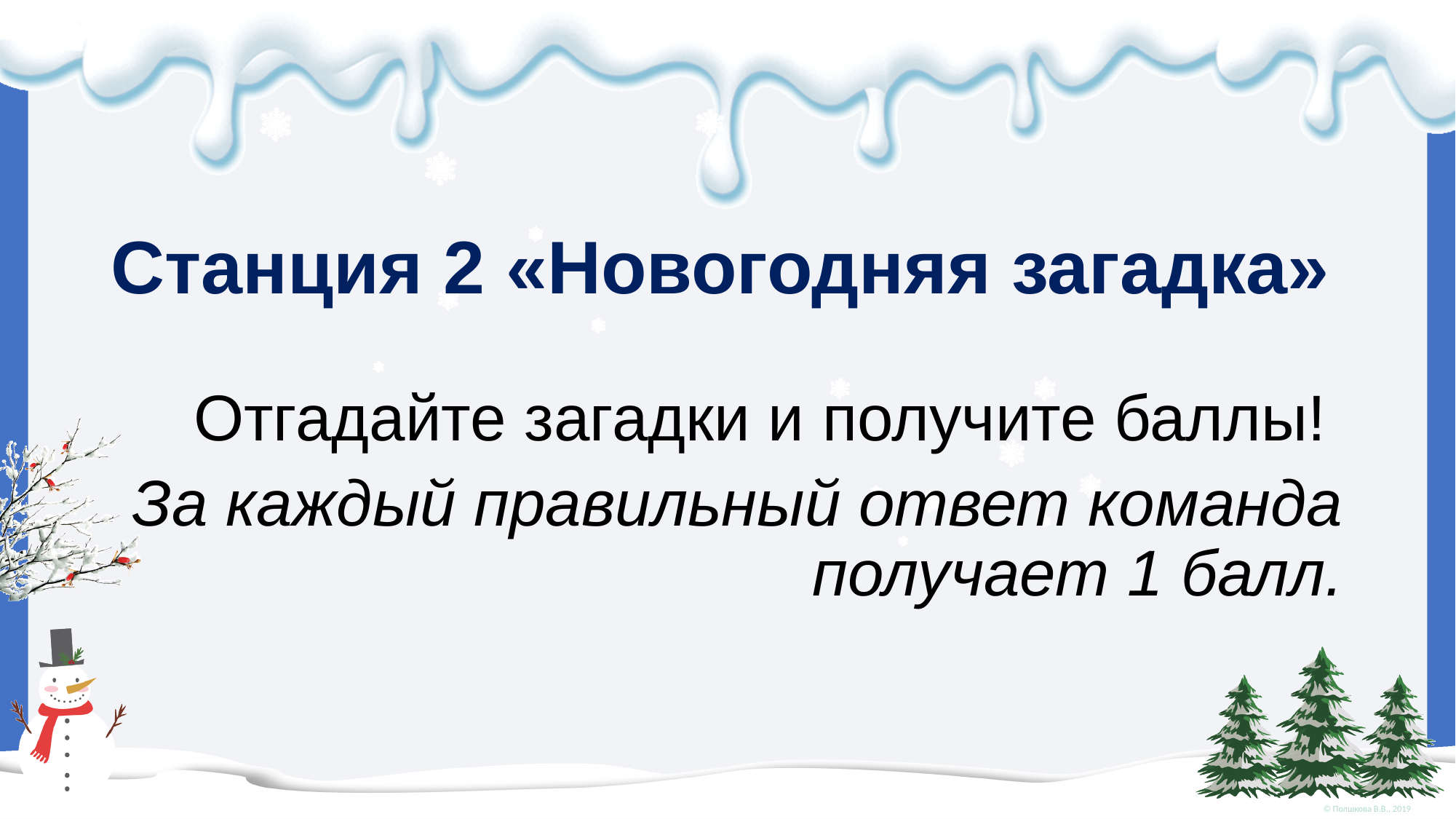

# Станция 2 «Новогодняя загадка»
Отгадайте загадки и получите баллы!
За каждый правильный ответ команда получает 1 балл.